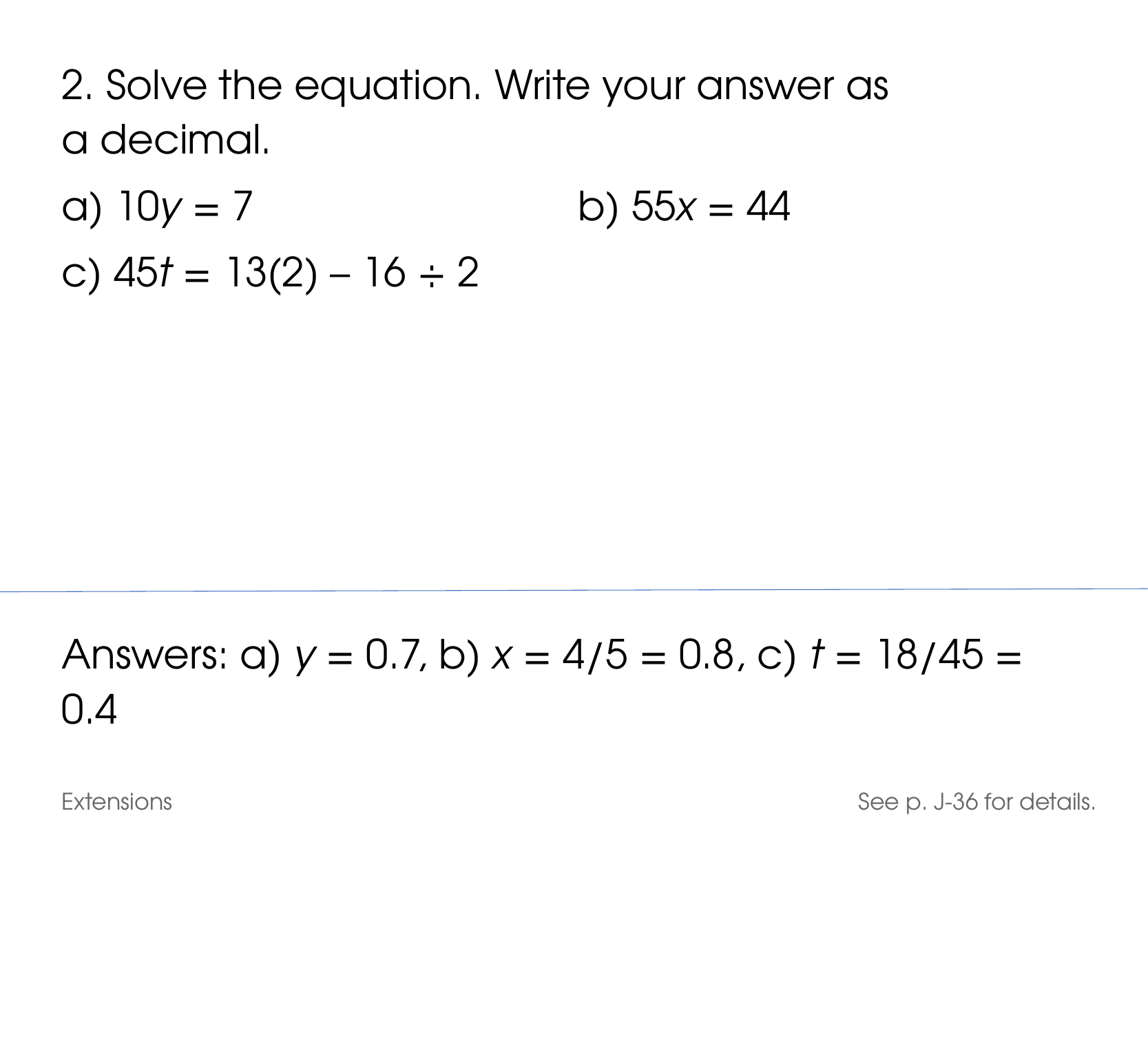

2. Solve the equation. Write your answer as
a decimal.
a) 10y = 7				b) 55x = 44
c) 45t = 13(2) – 16 ÷ 2
Answers: a) y = 0.7, b) x = 4/5 = 0.8, c) t = 18/45 = 0.4
Extensions
See p. J-36 for details.